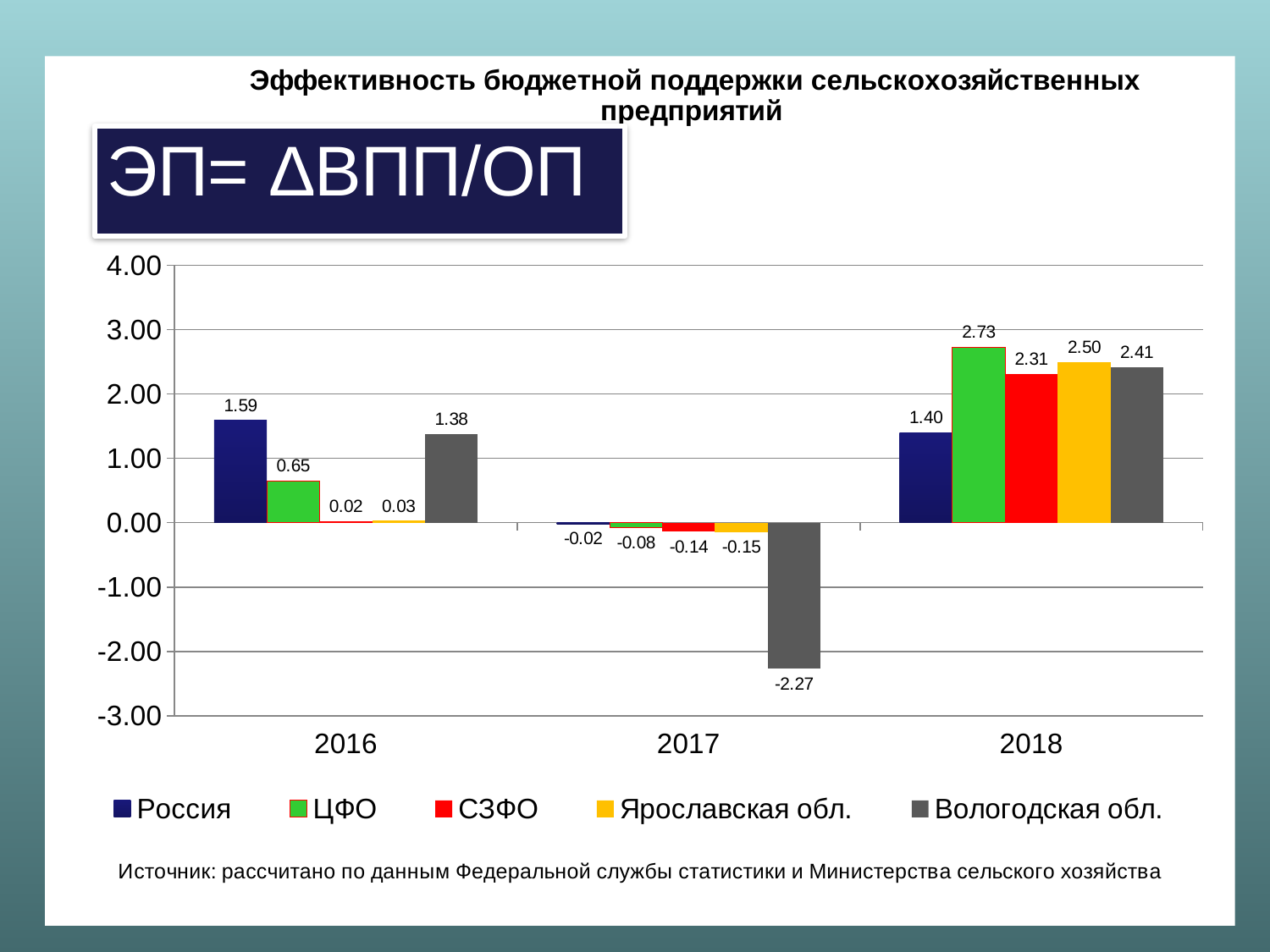

### Chart: Эффективность бюджетной поддержки сельскохозяйственных
предприятий

| Category | Россия | ЦФО | СЗФО | Ярославская обл. | Вологодская обл. |
|---|---|---|---|---|---|
| 2016 | 1.59 | 0.65 | 0.02 | 0.03 | 1.38 |
| 2017 | -0.02 | -0.08 | -0.14 | -0.15 | -2.27 |
| 2018 | 1.4 | 2.73 | 2.31 | 2.5 | 2.41 |